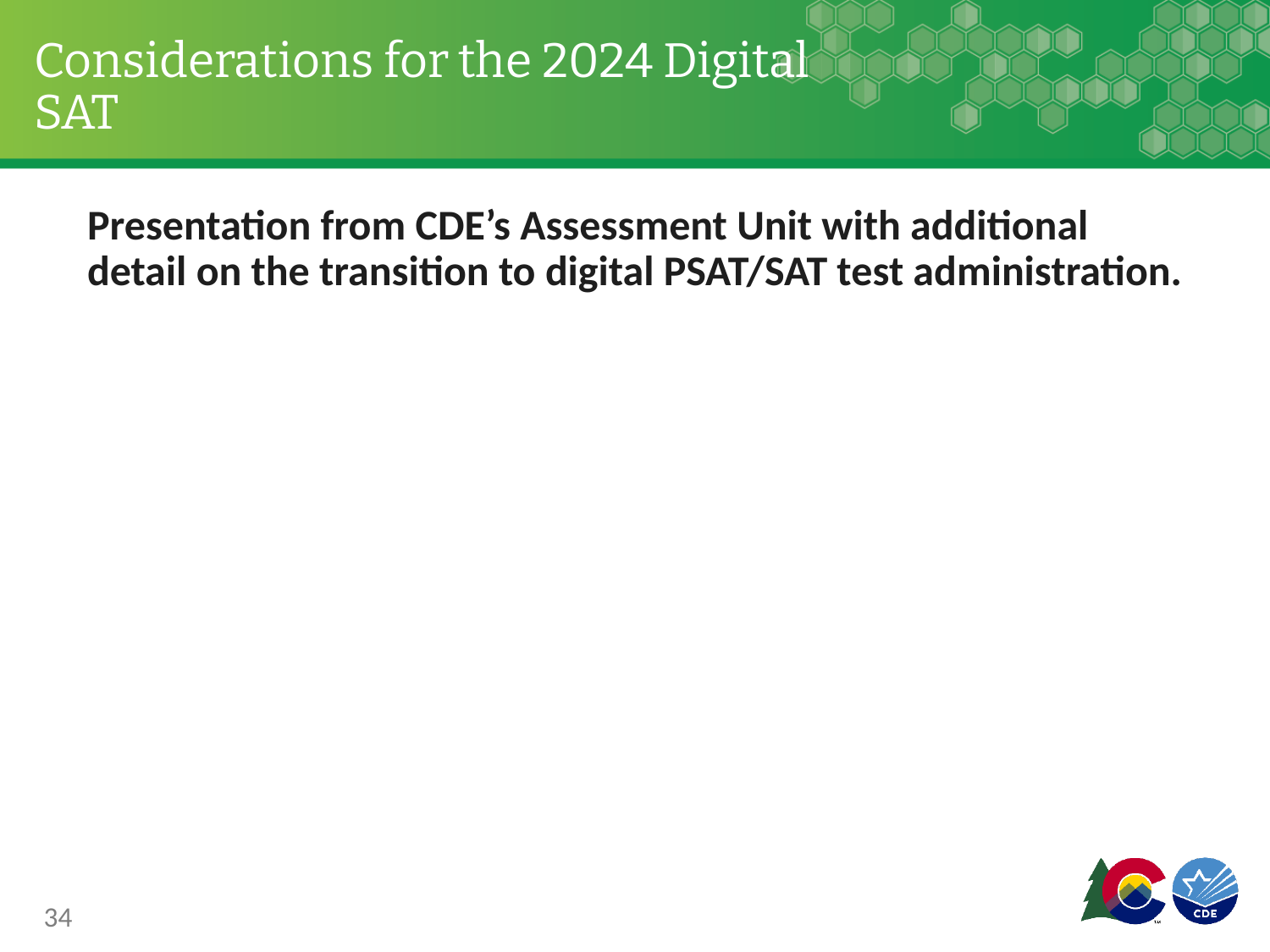

# Considerations for the 2024 Digital SAT
Presentation from CDE’s Assessment Unit with additional detail on the transition to digital PSAT/SAT test administration.
34